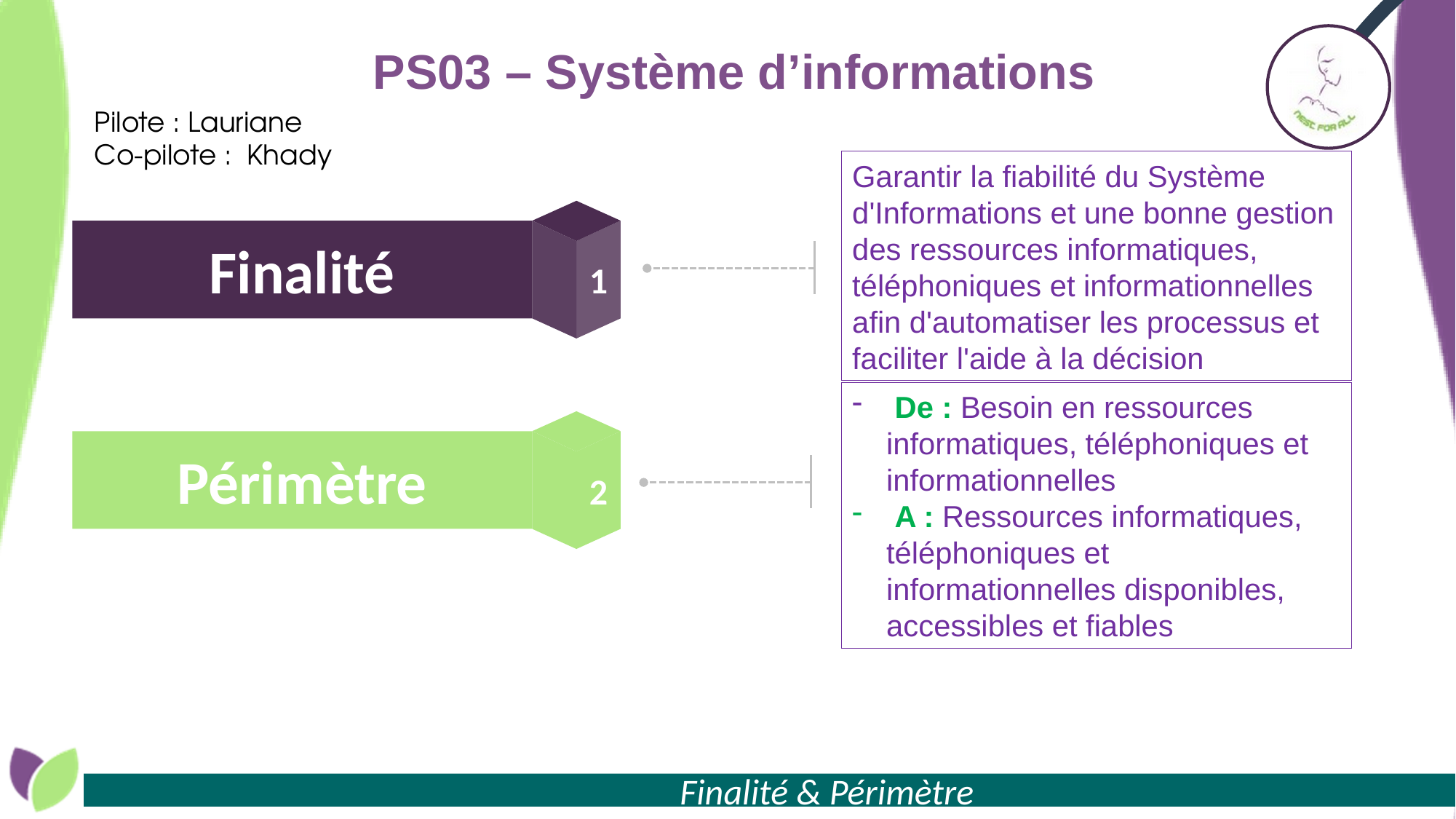

# PS03 – Système d’informations
Pilote : Lauriane
Co-pilote :  Khady
Garantir la fiabilité du Système d'Informations et une bonne gestion des ressources informatiques, téléphoniques et informationnelles afin d'automatiser les processus et faciliter l'aide à la décision

1
Finalité

 De : Besoin en ressources informatiques, téléphoniques et informationnelles
 A : Ressources informatiques, téléphoniques et informationnelles disponibles, accessibles et fiables

2
Périmètre

  Finalité & Périmètre